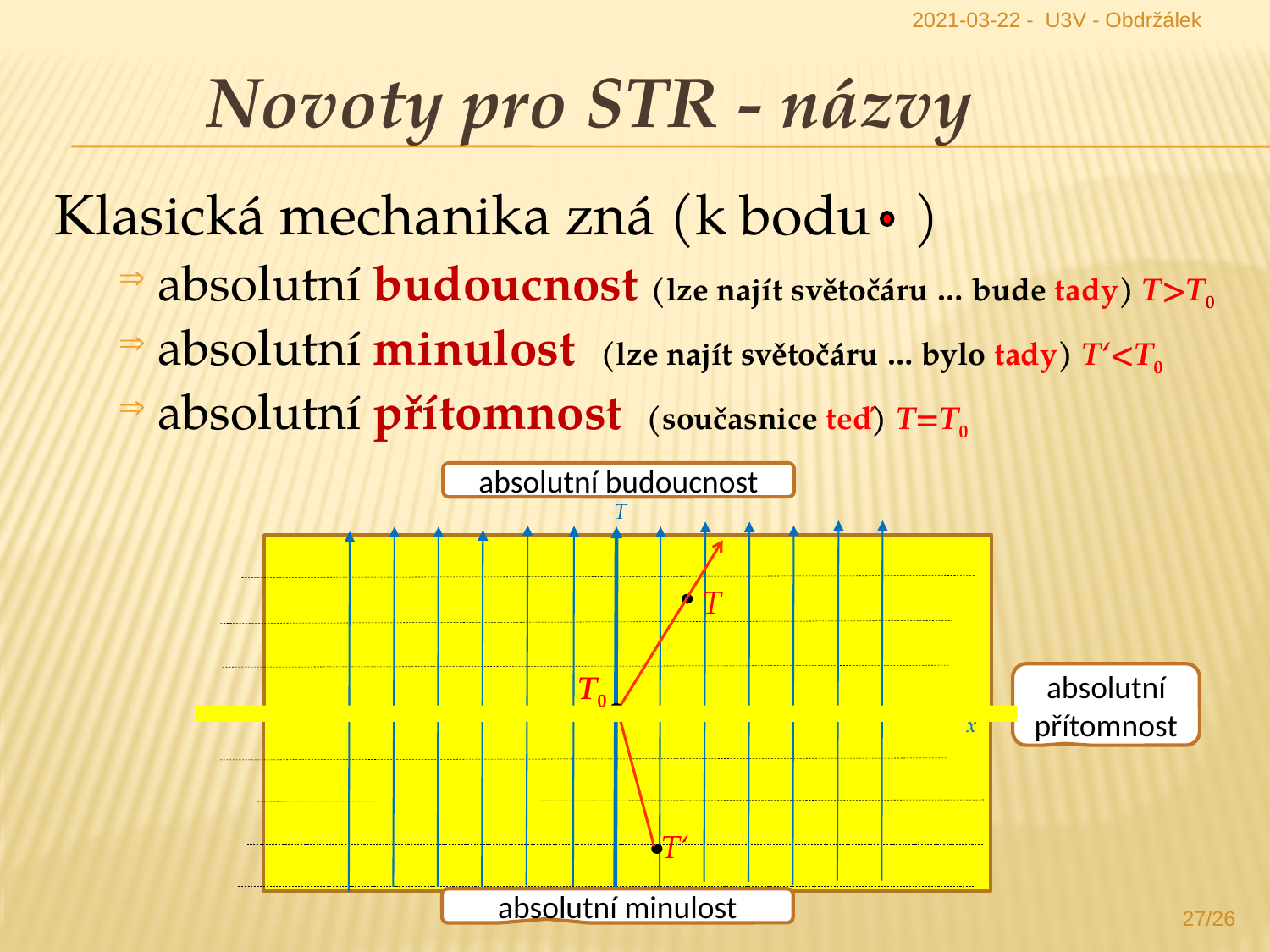

2021-03-22 -  U3V - Obdržálek

Soumístnost značíme plnou barevnou čarou, současnost čárkovaně; protože však je stejná pro všechny zúčastněné, značíme ji černě (jen okamžik 0 jsme vyznačili čarami všech barev). Je vidět, že přítele jsme potkali v místě 0 v čase 0, rychl
Novoty pro STR - názvy
Klasická mechanika zná (k bodu   )
absolutní budoucnost (lze najít světočáru … bude tady) T>T0
absolutní minulost  (lze najít světočáru … bylo tady) T‘<T0
absolutní přítomnost   (současnice teď) T=T0

absolutní budoucnost
T

T

T0

absolutní přítomnost

x

T‘

absolutní minulost
27/26